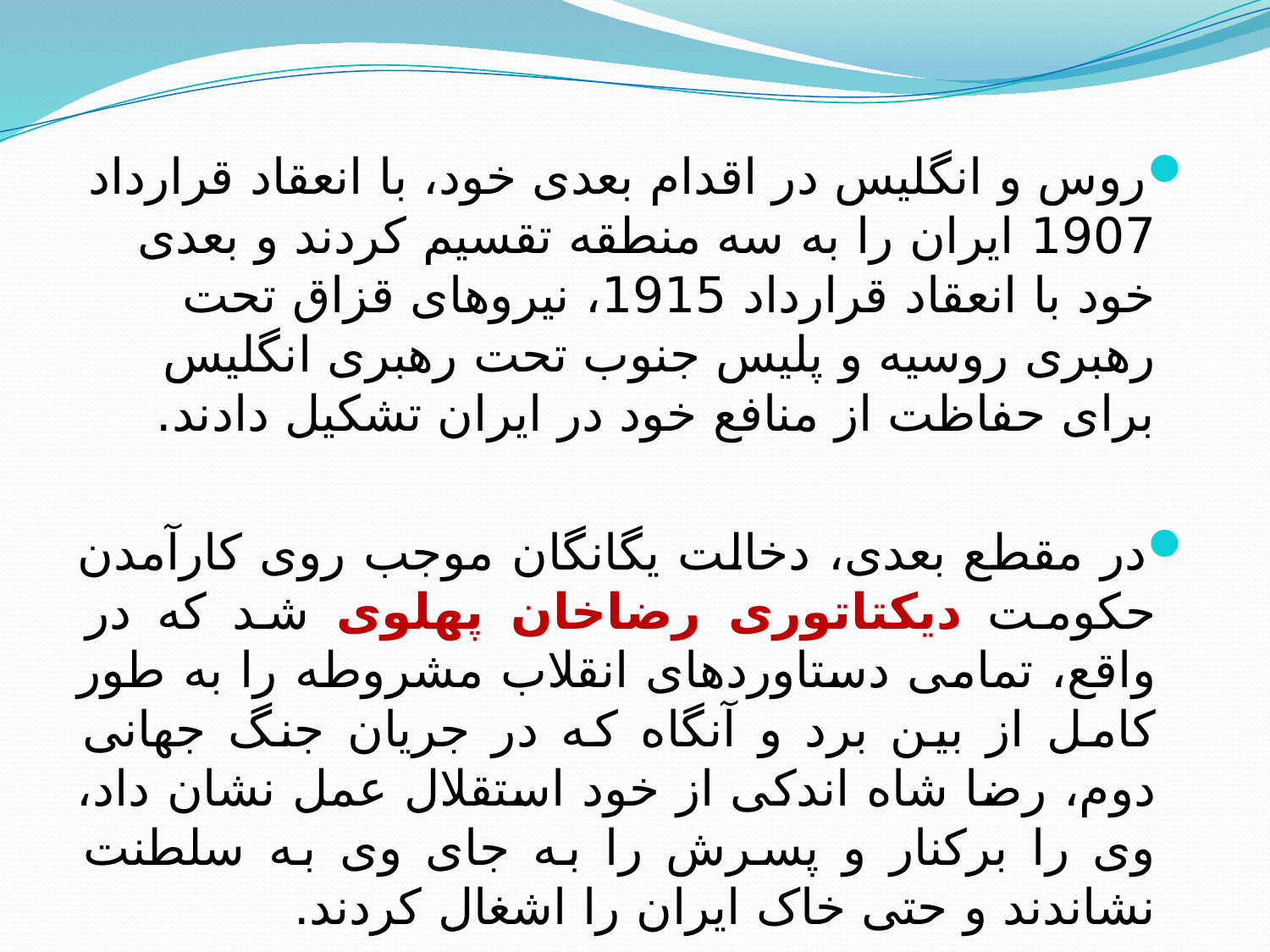

روس و انگلیس در اقدام بعدی خود، با انعقاد قرارداد 1907 ایران را به سه منطقه تقسیم کردند و بعدی خود با انعقاد قرارداد 1915، نیروهای قزاق تحت رهبری روسیه و پلیس جنوب تحت رهبری انگلیس برای حفاظت از منافع خود در ایران تشکیل دادند.

در مقطع بعدی، دخالت یگانگان موجب روی کارآمدن حکومت دیکتاتوری رضاخان پهلوی شد که در واقع، تمامی دستاوردهای انقلاب مشروطه را به طور کامل از بین برد و آنگاه که در جریان جنگ جهانی دوم، رضا شاه اندکی از خود استقلال عمل نشان داد، وی را برکنار و پسرش را به جای وی به سلطنت نشاندند و حتی خاک ایران را اشغال کردند.